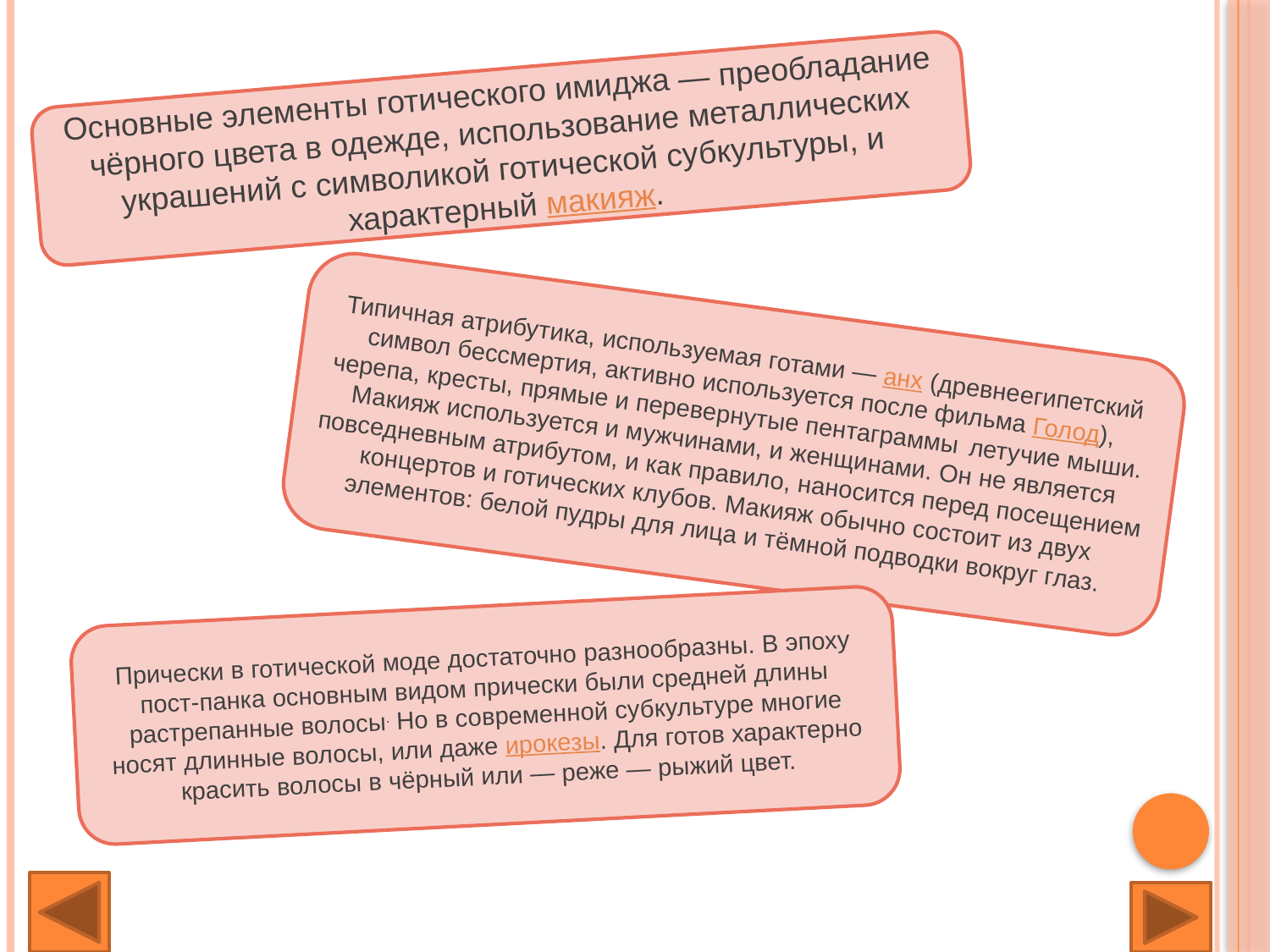

#
Основные элементы готического имиджа — преобладание чёрного цвета в одежде, использование металлических украшений с символикой готической субкультуры, и характерный макияж.
Типичная атрибутика, используемая готами — анх (древнеегипетский символ бессмертия, активно используется после фильма Голод), черепа, кресты, прямые и перевернутые пентаграммы  летучие мыши.
Макияж используется и мужчинами, и женщинами. Он не является повседневным атрибутом, и как правило, наносится перед посещением концертов и готических клубов. Макияж обычно состоит из двух элементов: белой пудры для лица и тёмной подводки вокруг глаз.
Прически в готической моде достаточно разнообразны. В эпоху пост-панка основным видом прически были средней длины растрепанные волосы. Но в современной субкультуре многие носят длинные волосы, или даже ирокезы. Для готов характерно красить волосы в чёрный или — реже — рыжий цвет.